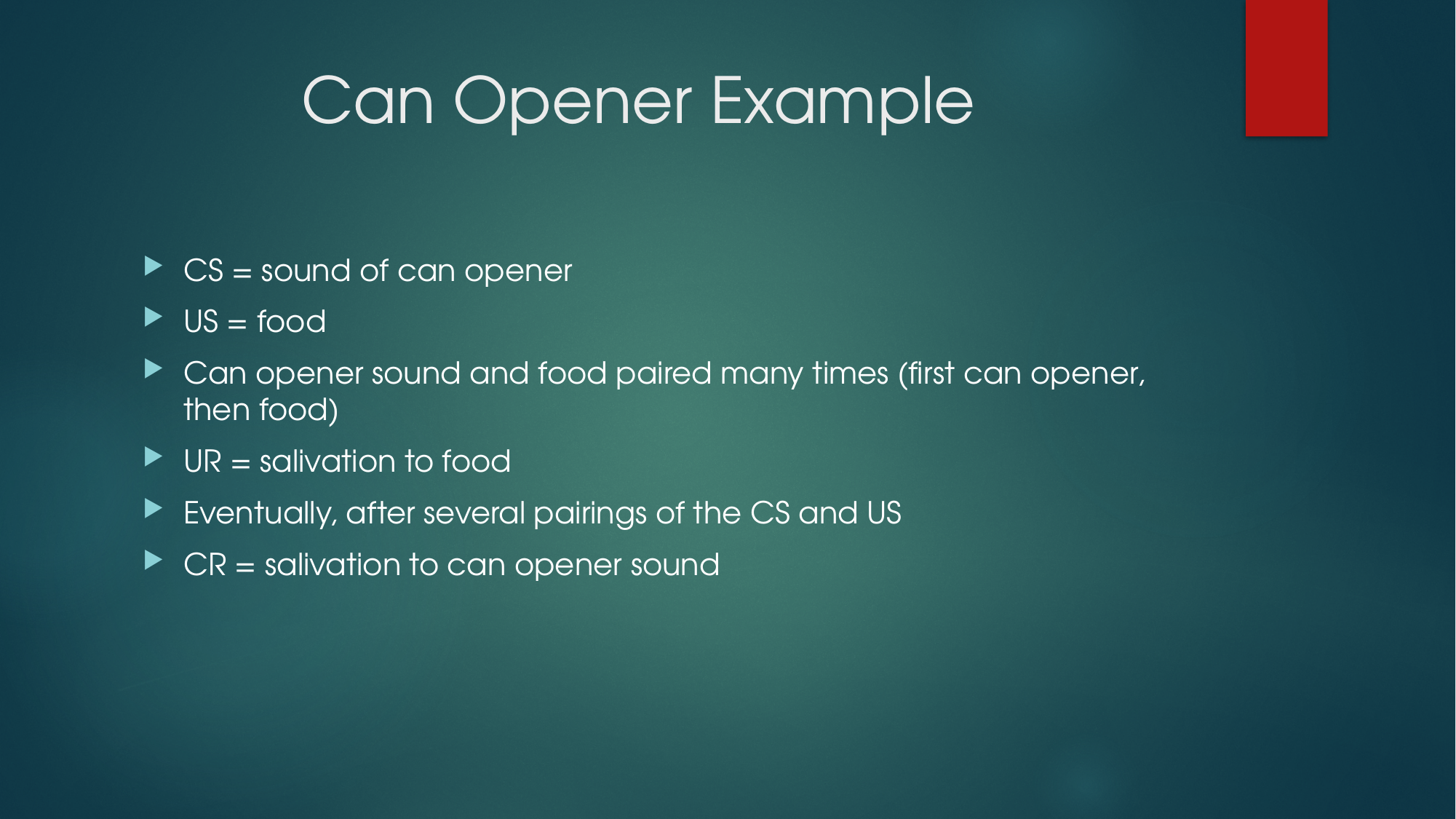

# Can Opener Example
CS = sound of can opener
US = food
Can opener sound and food paired many times (first can opener, then food)
UR = salivation to food
Eventually, after several pairings of the CS and US
CR = salivation to can opener sound